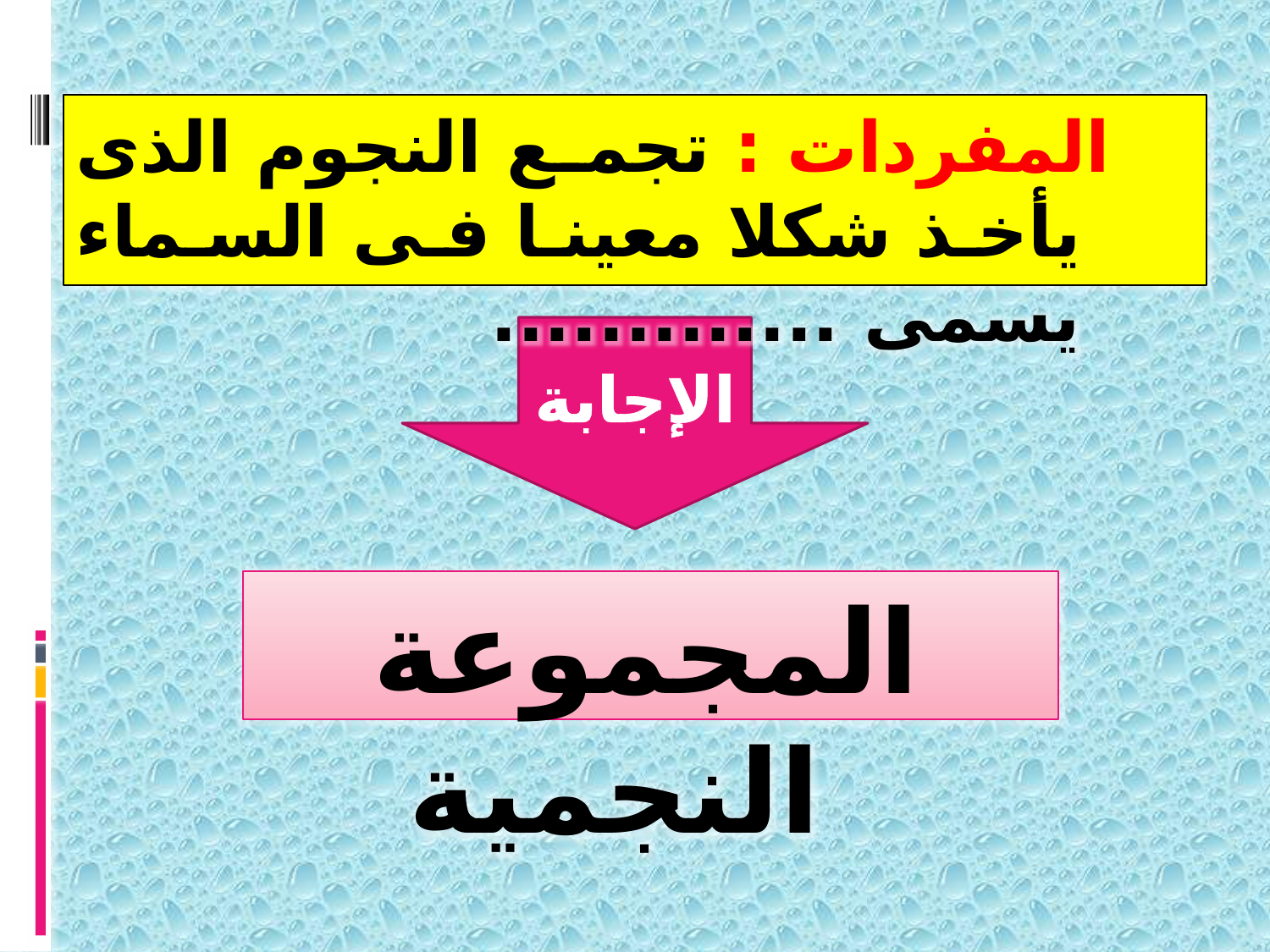

المفردات : تجمع النجوم الذى يأخذ شكلا معينا فى السماء يسمى .............
الإجابة
المجموعة النجمية